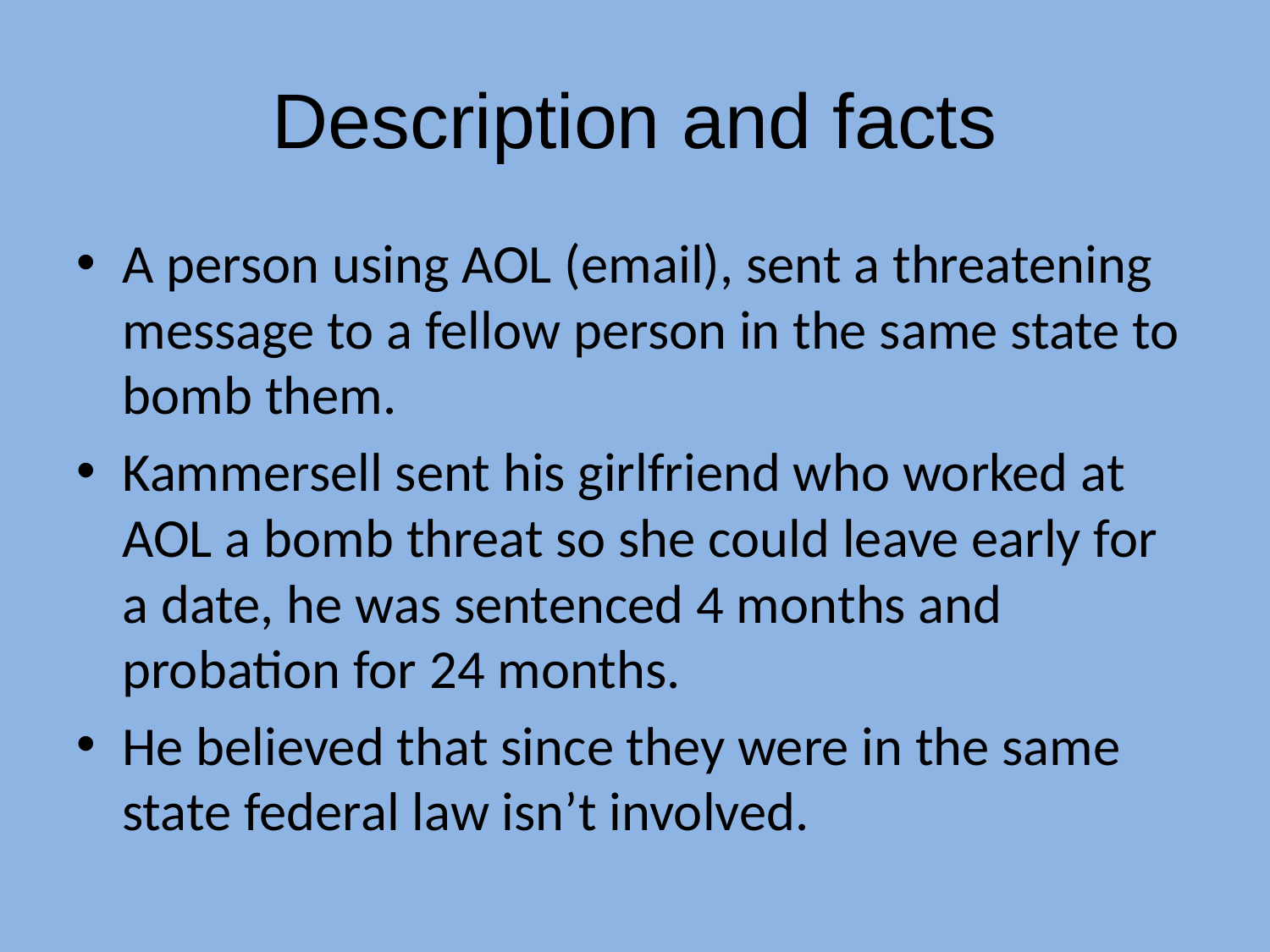

# Description and facts
A person using AOL (email), sent a threatening message to a fellow person in the same state to bomb them.
Kammersell sent his girlfriend who worked at AOL a bomb threat so she could leave early for a date, he was sentenced 4 months and probation for 24 months.
He believed that since they were in the same state federal law isn’t involved.